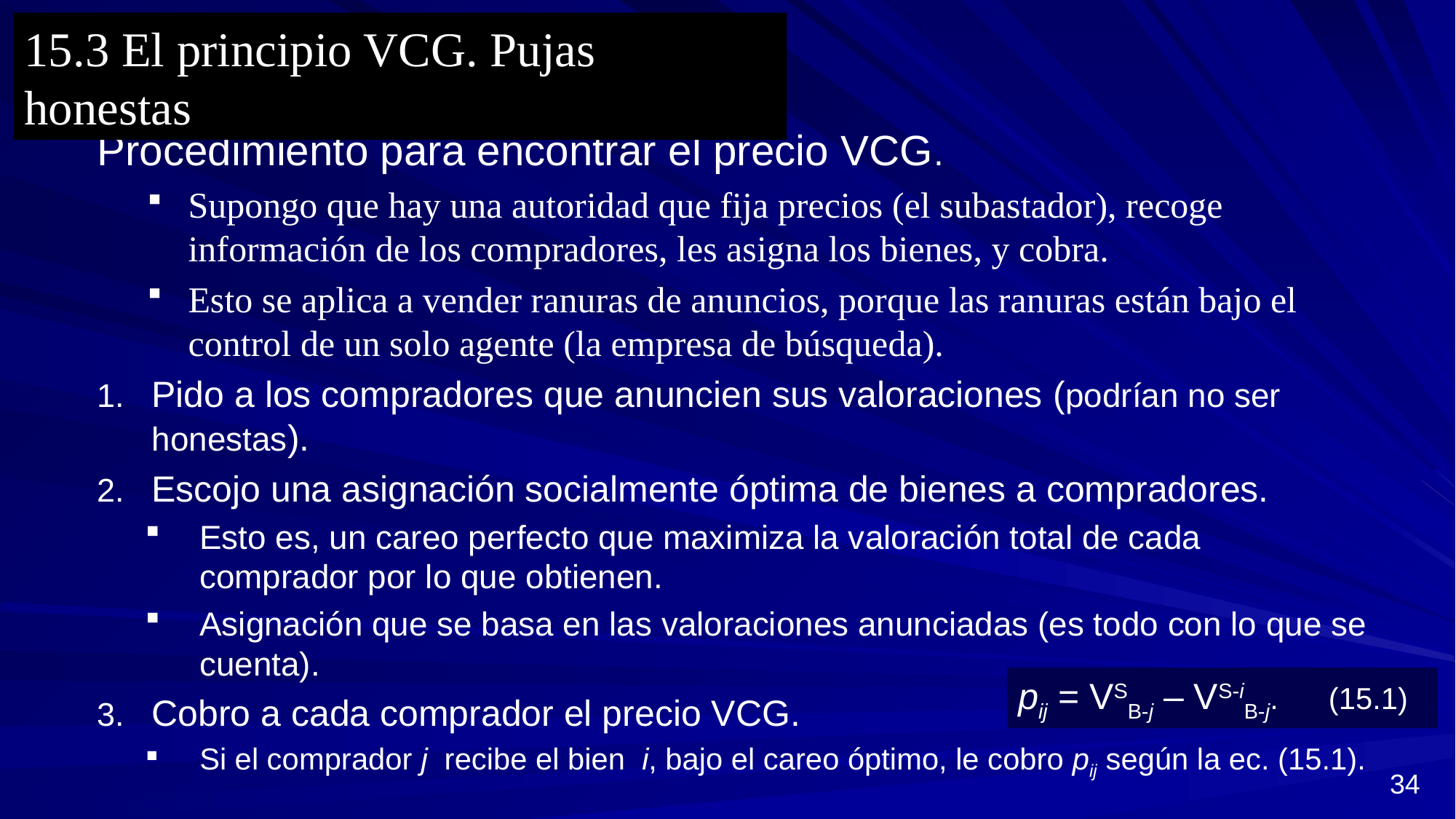

15.3 El principio VCG. Pujas honestas
Procedimiento para encontrar el precio VCG.
Supongo que hay una autoridad que fija precios (el subastador), recoge información de los compradores, les asigna los bienes, y cobra.
Esto se aplica a vender ranuras de anuncios, porque las ranuras están bajo el control de un solo agente (la empresa de búsqueda).
Pido a los compradores que anuncien sus valoraciones (podrían no ser honestas).
Escojo una asignación socialmente óptima de bienes a compradores.
Esto es, un careo perfecto que maximiza la valoración total de cada comprador por lo que obtienen.
Asignación que se basa en las valoraciones anunciadas (es todo con lo que se cuenta).
Cobro a cada comprador el precio VCG.
Si el comprador j  recibe el bien  i, bajo el careo óptimo, le cobro pij según la ec. (15.1).
pij = VSB-j – VS-iB-j.      (15.1)
34